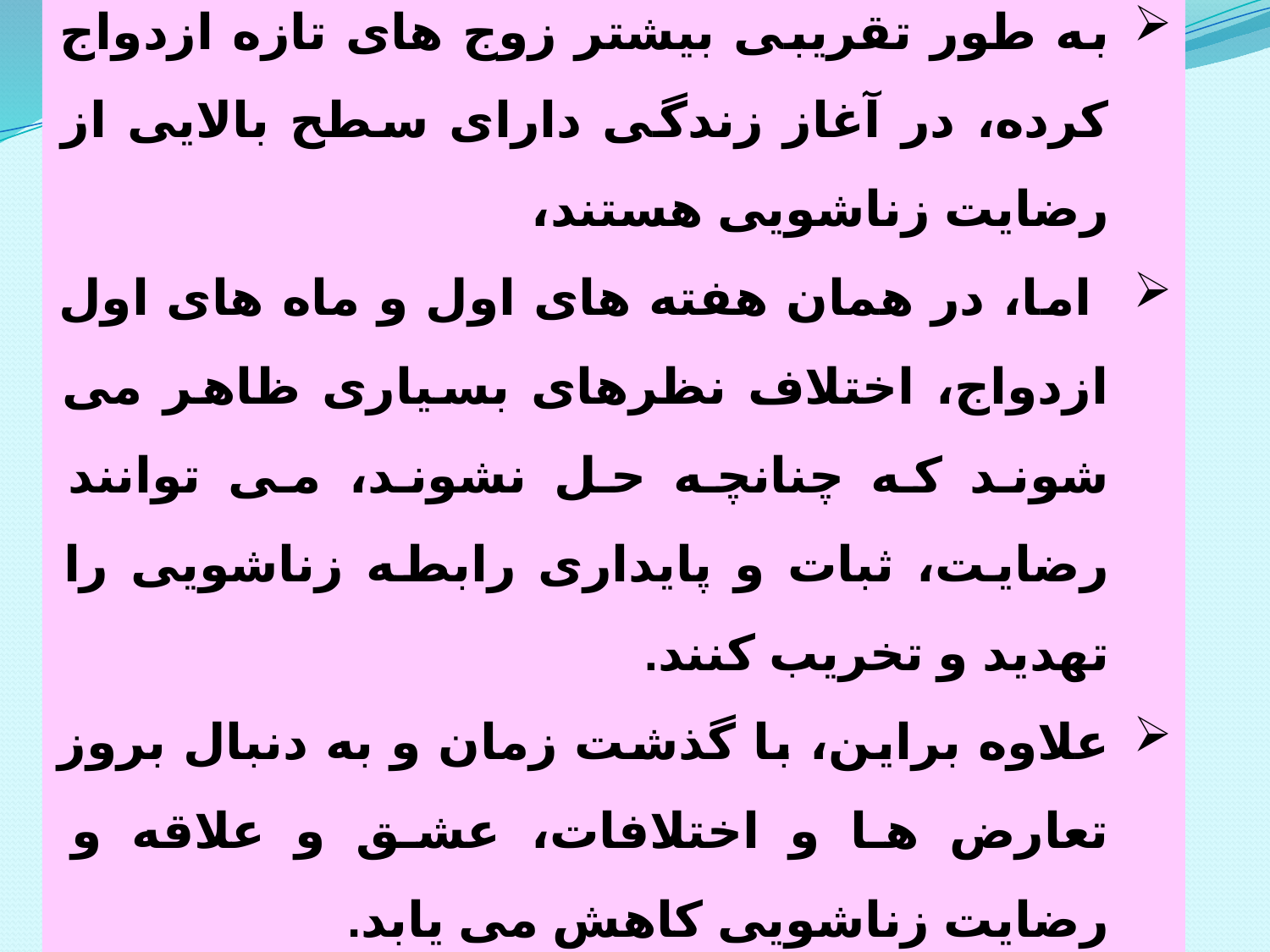

به طور تقریبی بیشتر زوج های تازه ازدواج کرده، در آغاز زندگی دارای سطح بالایی از رضایت زناشویی هستند،
 اما، در همان هفته های اول و ماه های اول ازدواج، اختلاف نظرهای بسیاری ظاهر می شوند که چنانچه حل نشوند، می توانند رضایت، ثبات و پایداری رابطه زناشویی را تهدید و تخریب کنند.
علاوه براین، با گذشت زمان و به دنبال بروز تعارض ها و اختلافات، عشق و علاقه و رضایت زناشویی کاهش می یابد.